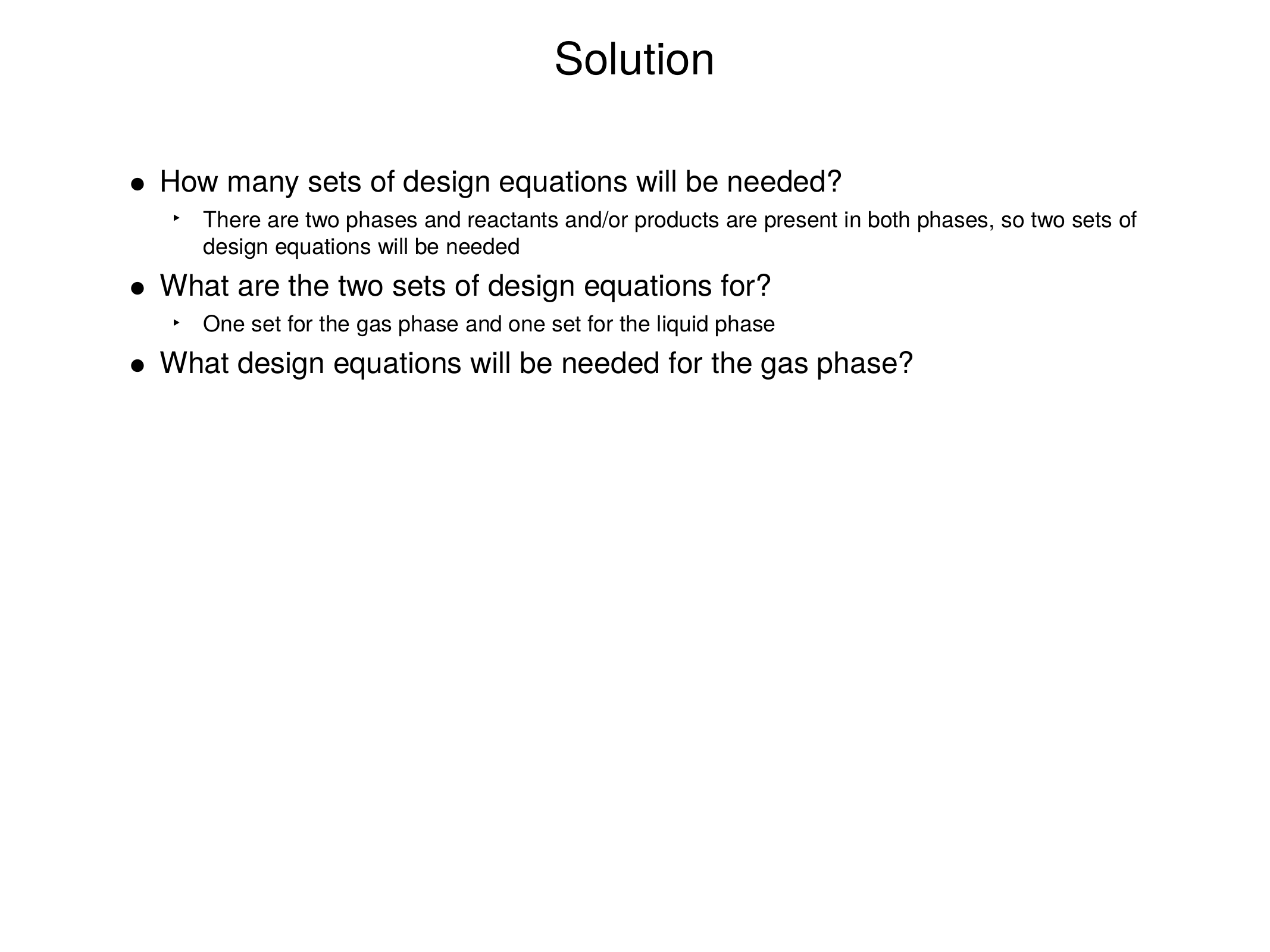

# Solution
How many sets of design equations will be needed?
There are two phases and reactants and/or products are present in both phases, so two sets of design equations will be needed
What are the two sets of design equations for?
One set for the gas phase and one set for the liquid phase
What design equations will be needed for the gas phase?